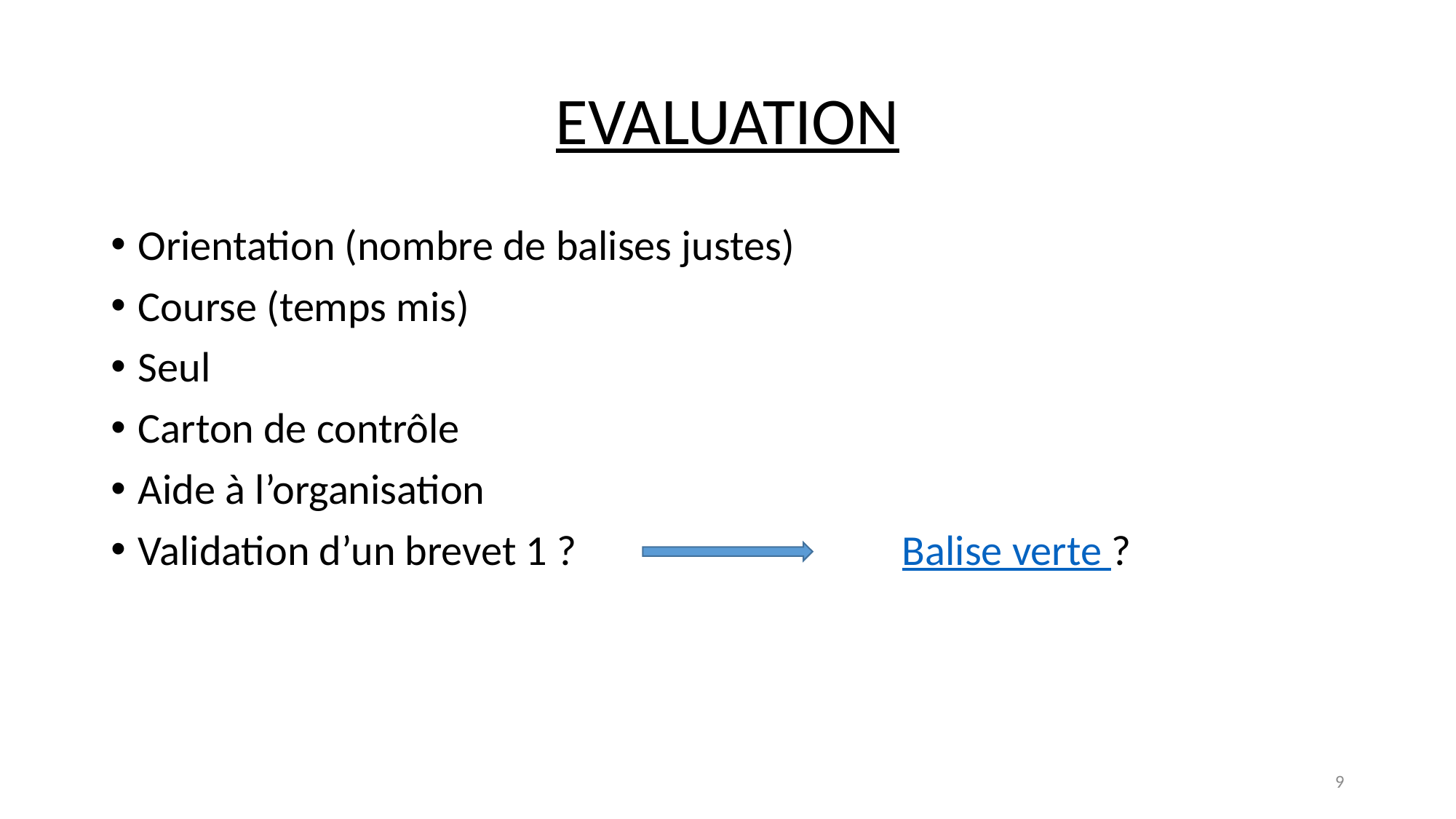

# EVALUATION
Orientation (nombre de balises justes)
Course (temps mis)
Seul
Carton de contrôle
Aide à l’organisation
Validation d’un brevet 1 ?			Balise verte ?

9